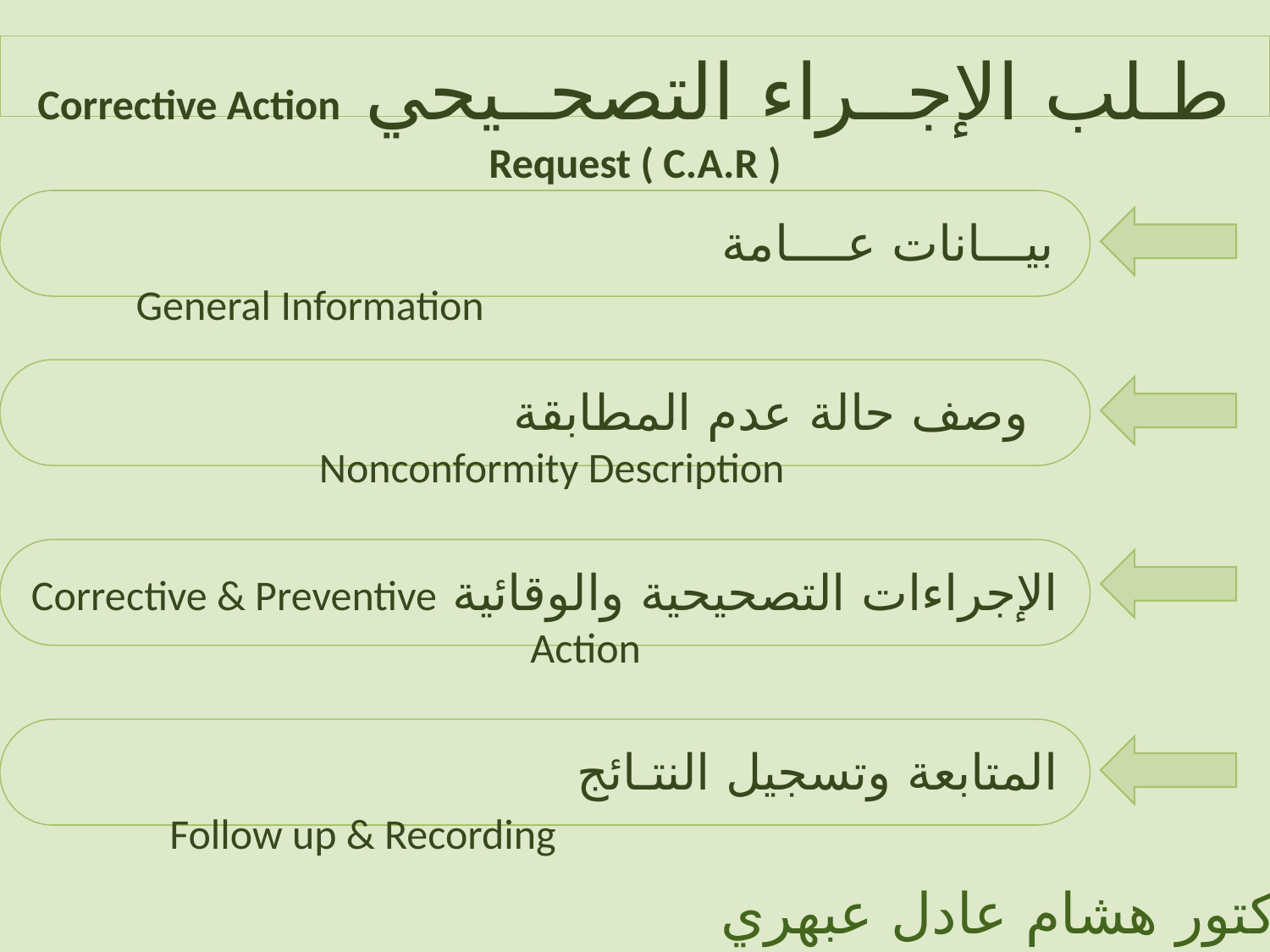

طـلب الإجــراء التصحــيحي Corrective Action Request ( C.A.R )
بيـــانات عــــامة                                                                           General Information

وصف حالة عدم المطابقة                              Nonconformity Description

الإجراءات التصحيحية والوقائية Corrective & Preventive Action

المتابعة وتسجيل النتـائج                                                             Follow up & Recording

الدكتور هشام عادل عبهري